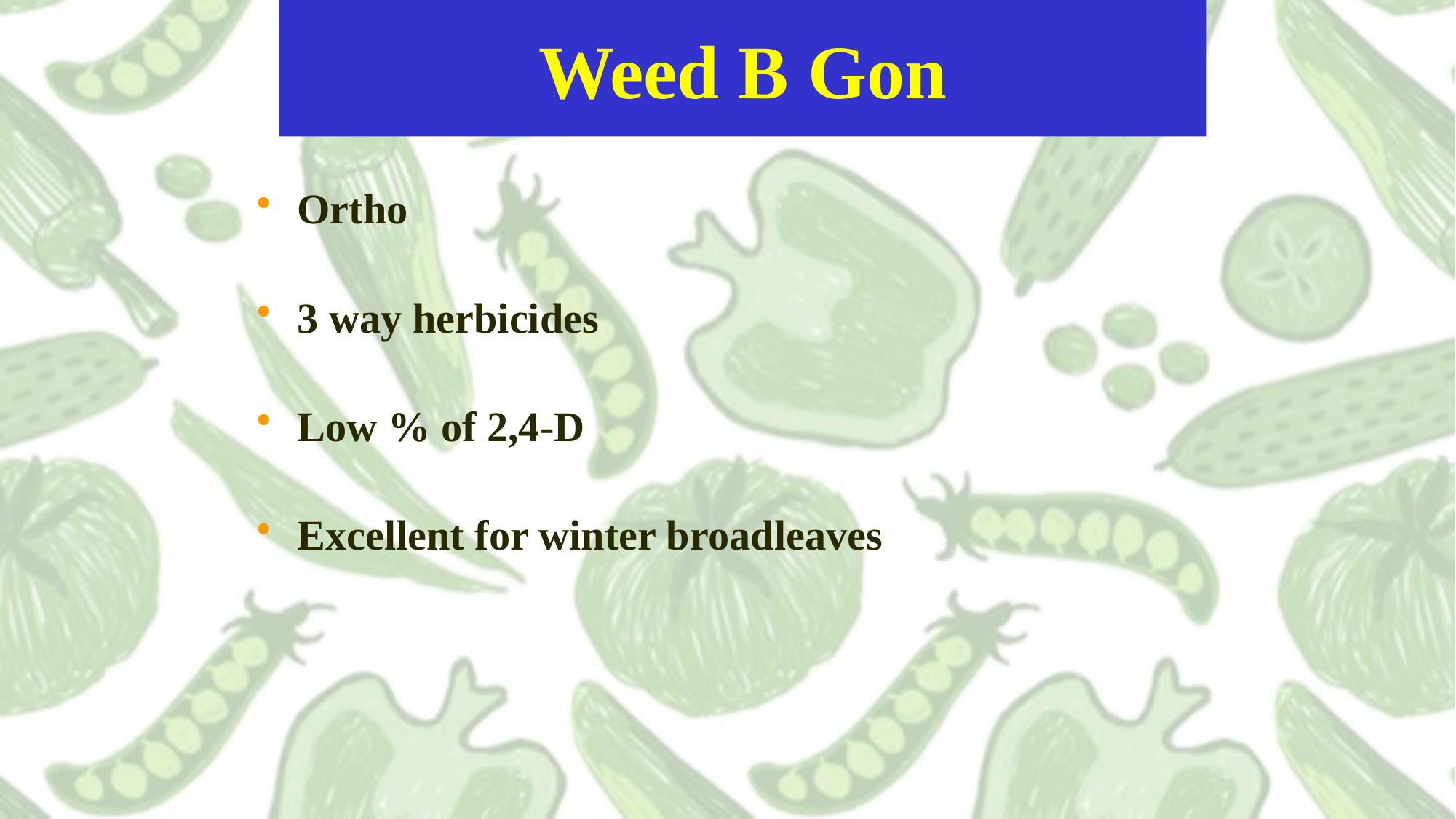

# Weed B Gon
Ortho

3 way herbicides

Low % of 2,4-D

Excellent for winter broadleaves